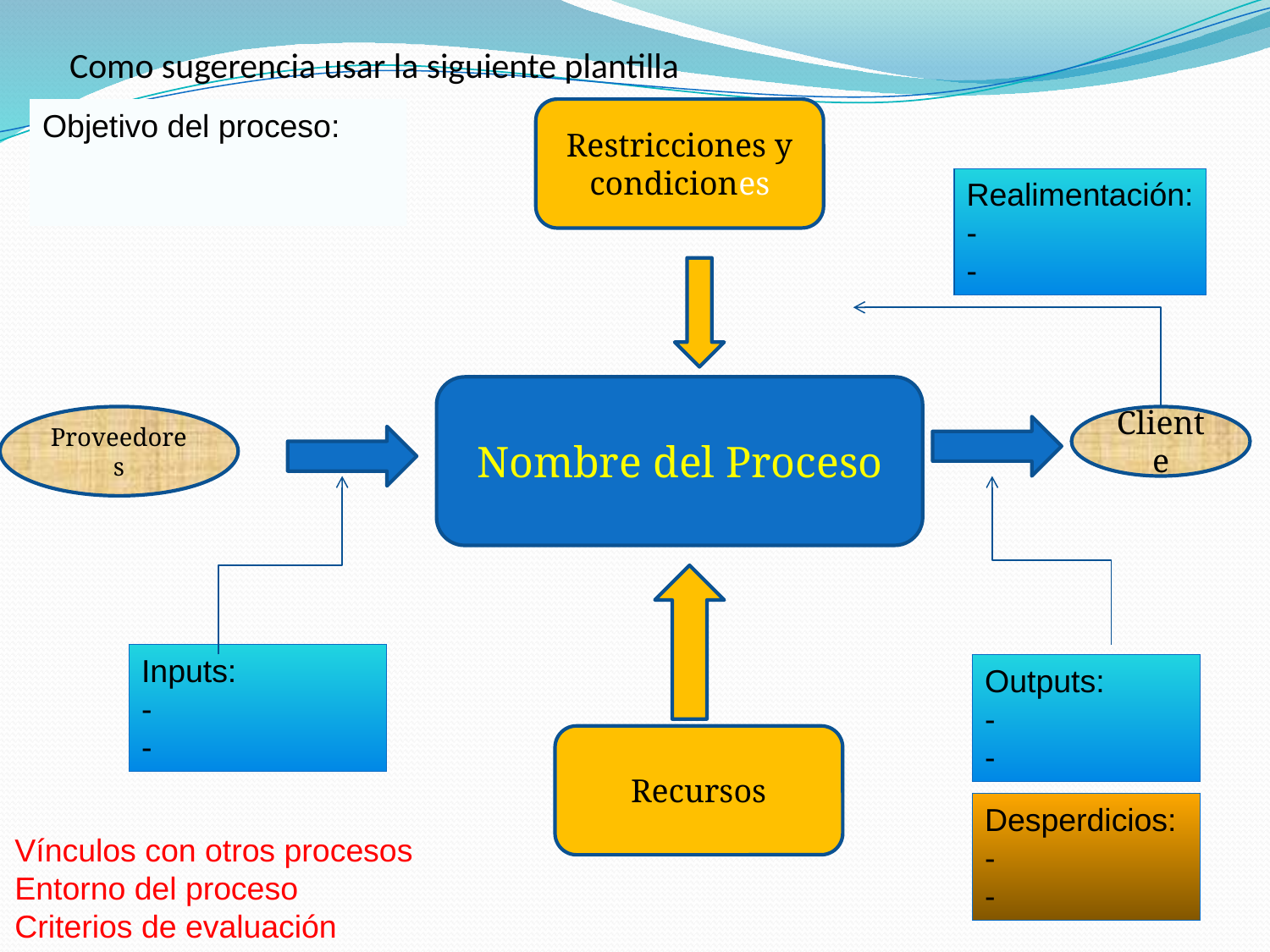

# Como sugerencia usar la siguiente plantilla
Objetivo del proceso:

Restricciones y condiciones
Realimentación:
-
-

Nombre del Proceso
Proveedores
Cliente

Inputs:
-
-
Outputs:
-
-
Recursos
Desperdicios:
-
-
Vínculos con otros procesos
Entorno del proceso
Criterios de evaluación